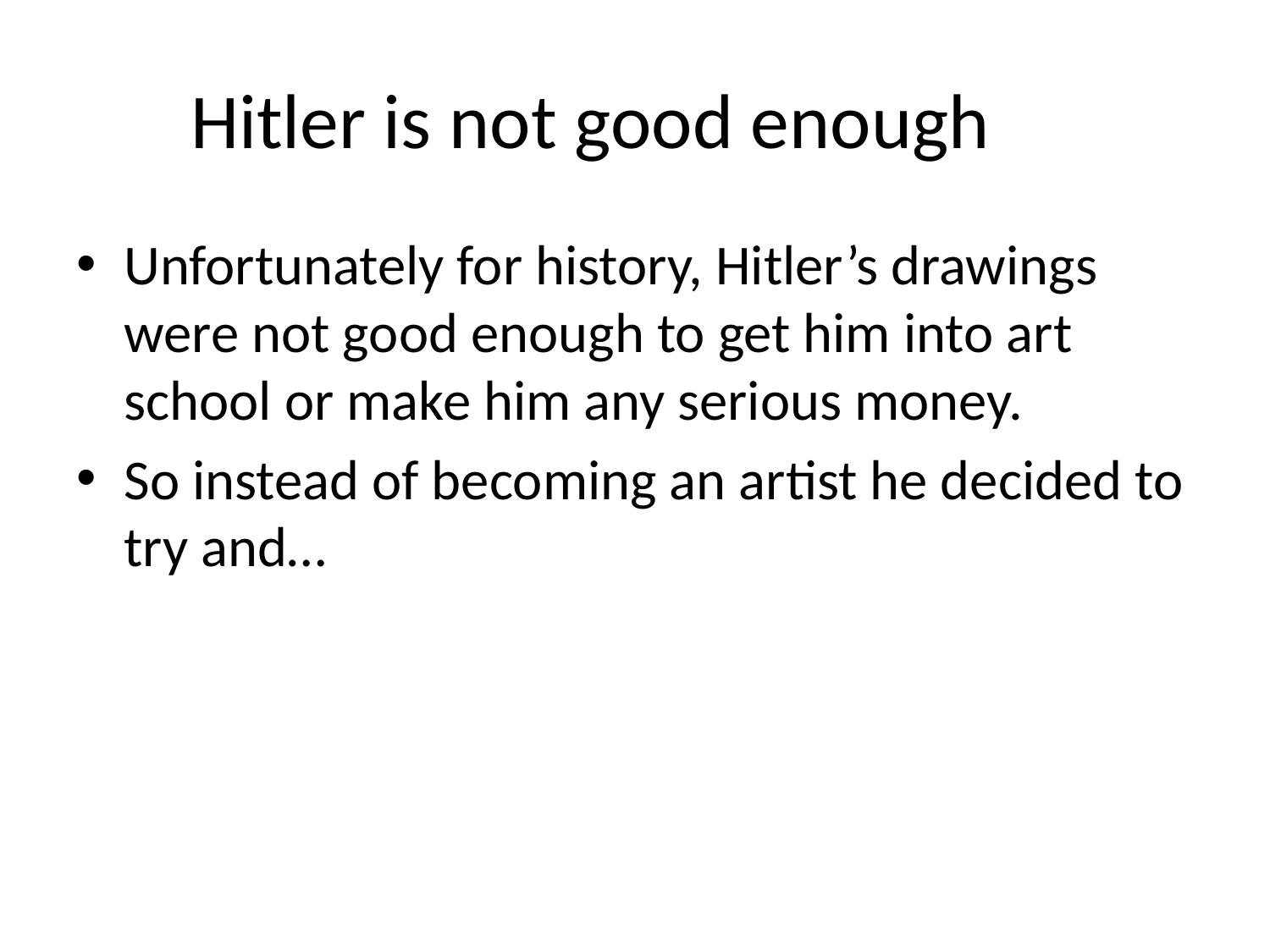

# Hitler is not good enough
Unfortunately for history, Hitler’s drawings were not good enough to get him into art school or make him any serious money.
So instead of becoming an artist he decided to try and…